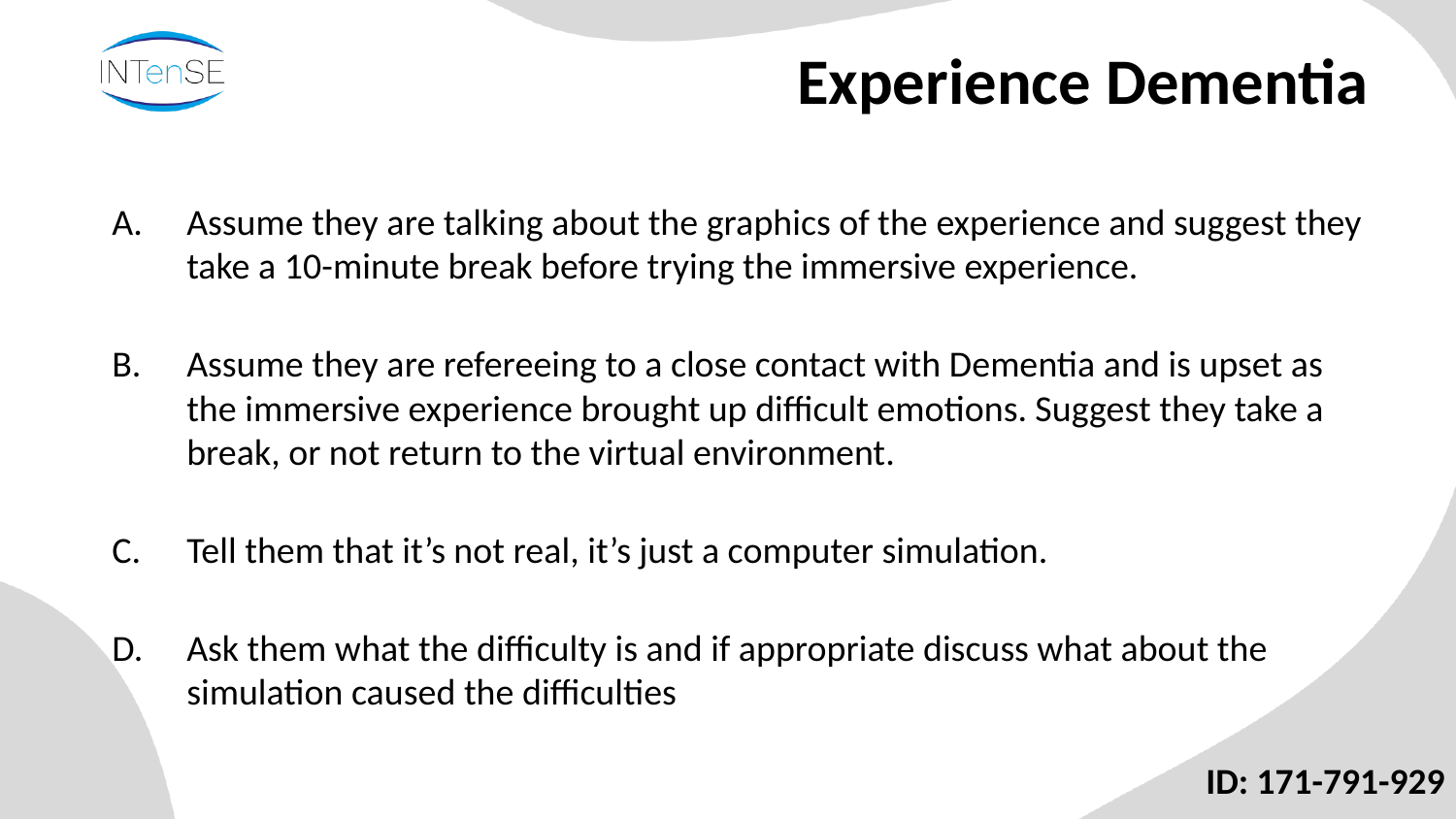

# Experience Dementia
Assume they are talking about the graphics of the experience and suggest they take a 10-minute break before trying the immersive experience.

Assume they are refereeing to a close contact with Dementia and is upset as the immersive experience brought up difficult emotions. Suggest they take a break, or not return to the virtual environment.

Tell them that it’s not real, it’s just a computer simulation.

Ask them what the difficulty is and if appropriate discuss what about the simulation caused the difficulties
ID: 171-791-929